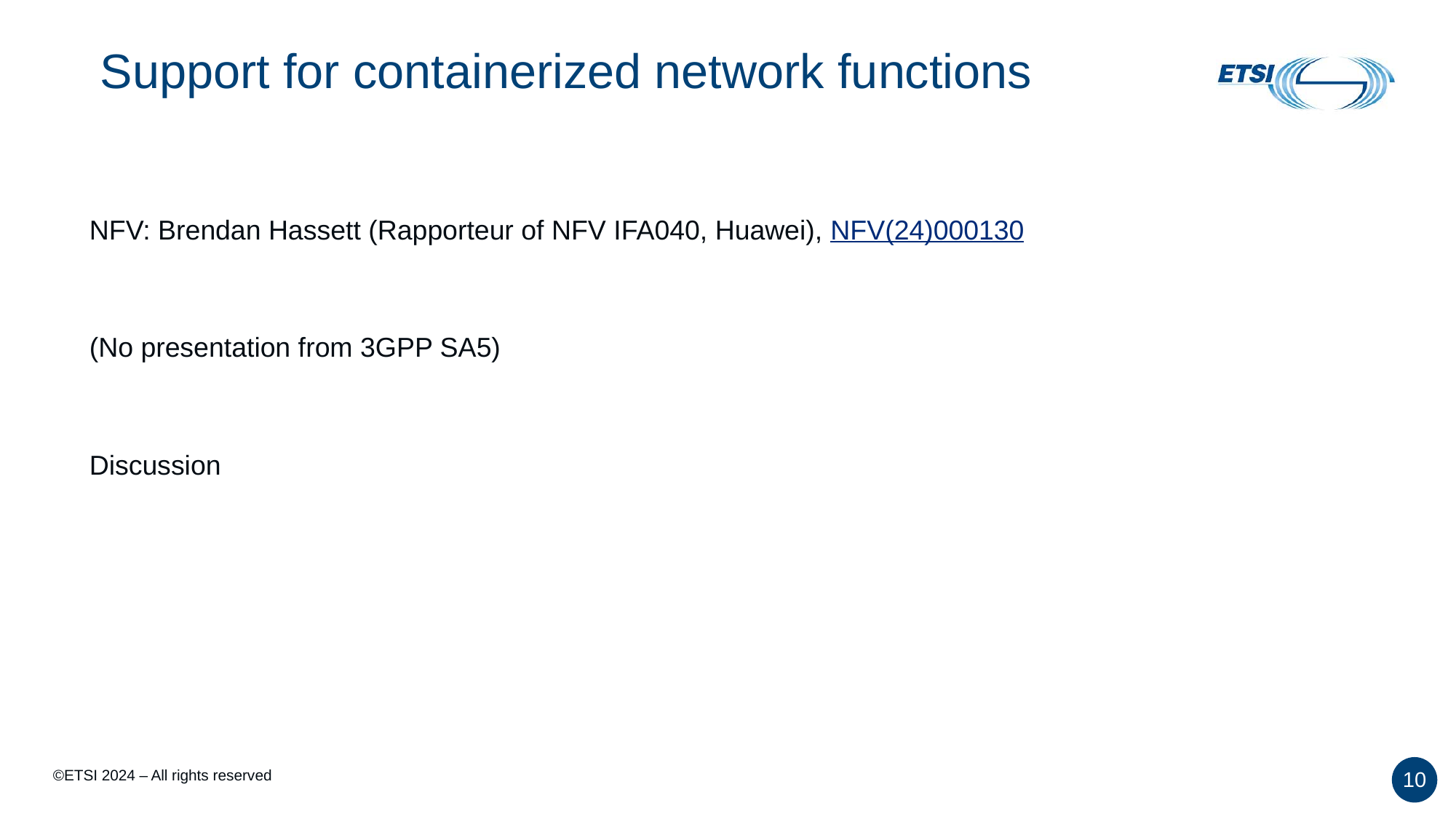

# Support for containerized network functions

NFV: Brendan Hassett (Rapporteur of NFV IFA040, Huawei), NFV(24)000130

(No presentation from 3GPP SA5)

Discussion

10